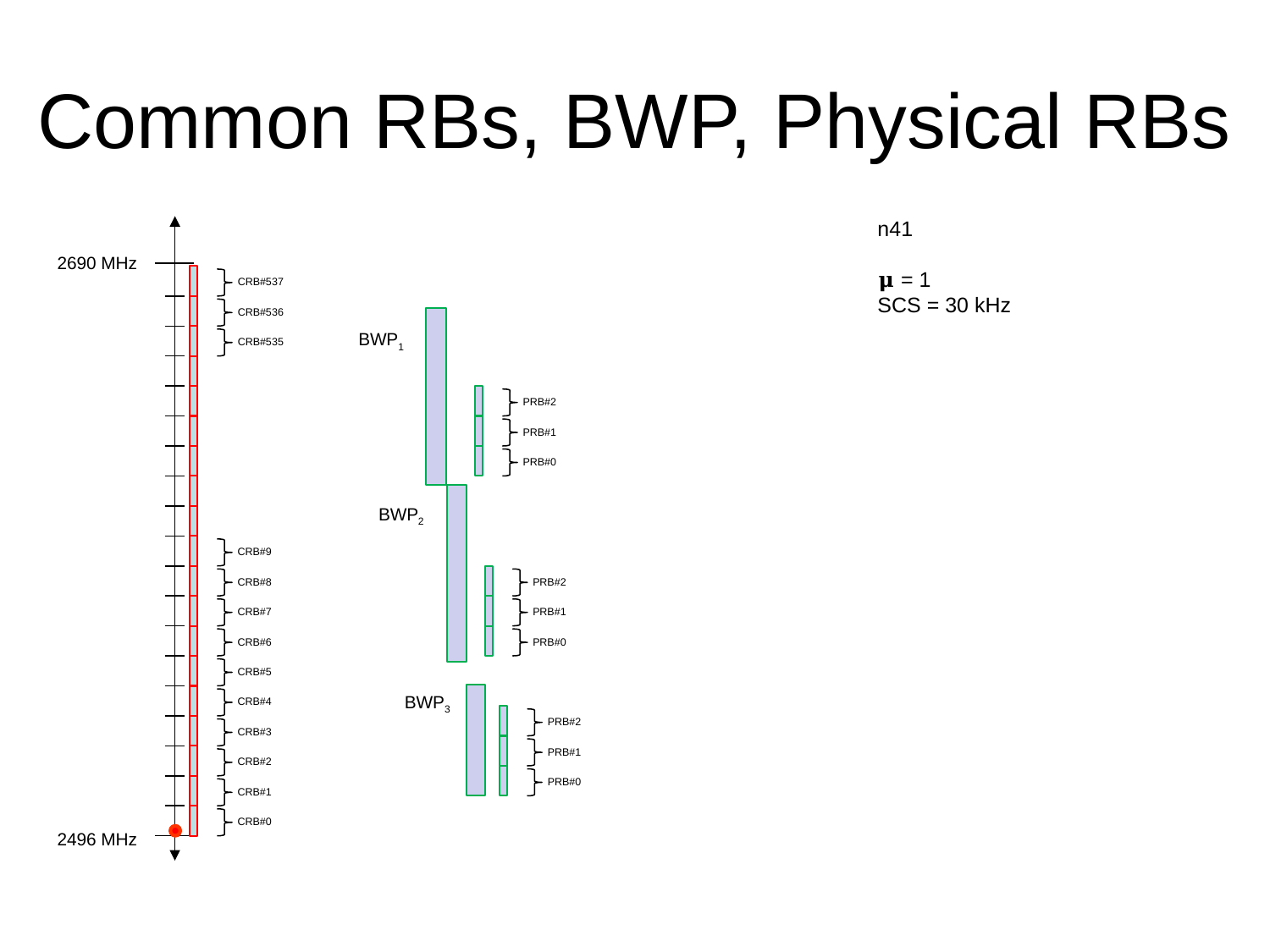

# Common RBs, BWP, Physical RBs
n41

𝛍 = 1
SCS = 30 kHz
2690 MHz

CRB#537

CRB#536

BWP1

CRB#535

PRB#2

PRB#1

PRB#0

BWP2

CRB#9

CRB#8
PRB#2

CRB#7
PRB#1

CRB#6
PRB#0

CRB#5
BWP3

CRB#4

PRB#2

CRB#3

PRB#1

CRB#2

PRB#0

CRB#1

CRB#0
2496 MHz